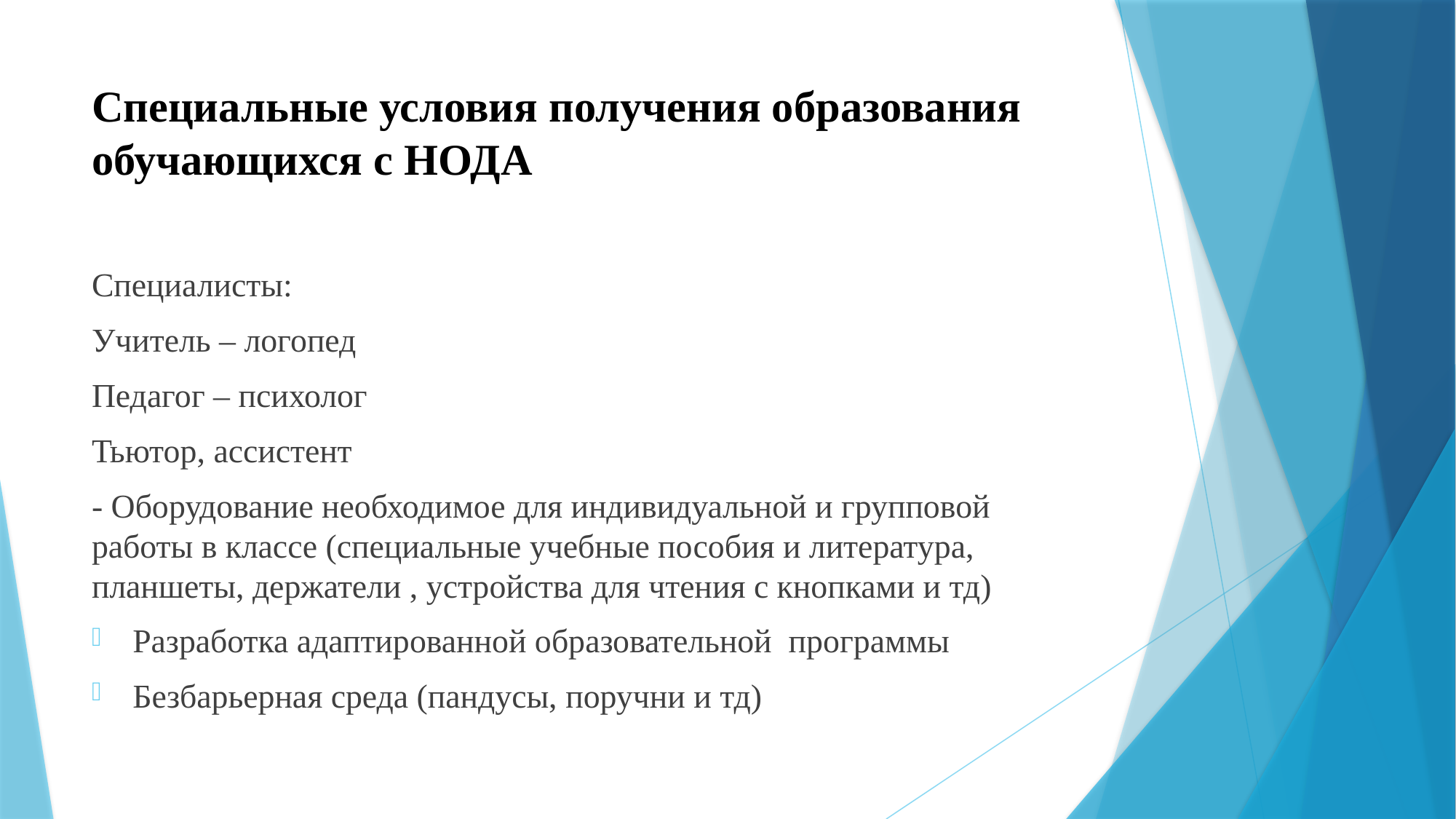

# Специальные условия получения образования обучающихся с НОДА
Специалисты:
Учитель – логопед
Педагог – психолог
Тьютор, ассистент
- Оборудование необходимое для индивидуальной и групповой работы в классе (специальные учебные пособия и литература, планшеты, держатели , устройства для чтения с кнопками и тд)
Разработка адаптированной образовательной  программы
Безбарьерная среда (пандусы, поручни и тд)